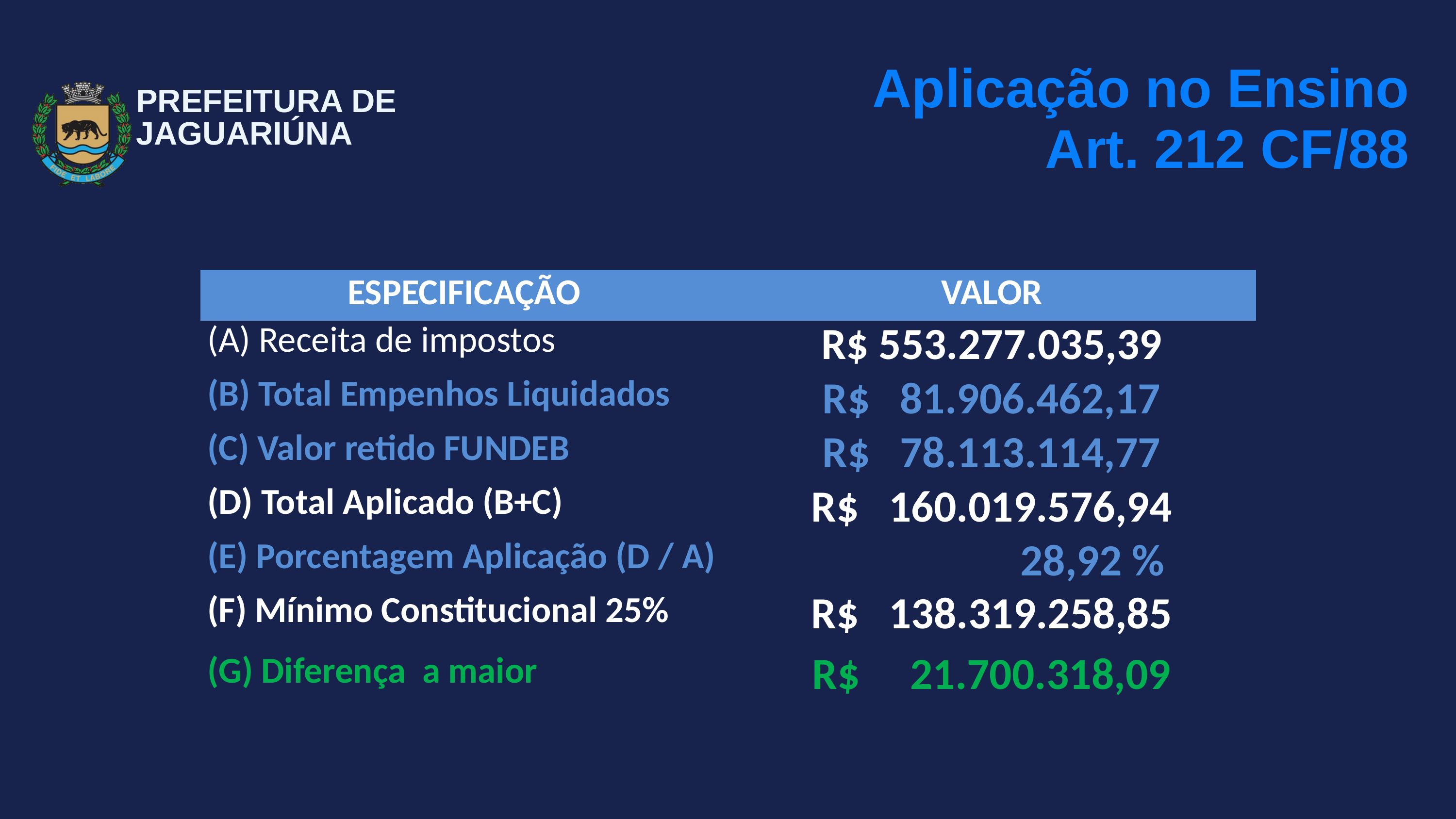

Aplicação no Ensino
Art. 212 CF/88

PREFEITURA DE JAGUARIÚNA
| ESPECIFICAÇÃO | VALOR |
| --- | --- |
| (A) Receita de impostos | R$ 553.277.035,39 |
| (B) Total Empenhos Liquidados | R$ 81.906.462,17 |
| (C) Valor retido FUNDEB | R$ 78.113.114,77 |
| (D) Total Aplicado (B+C) | R$ 160.019.576,94 |
| (E) Porcentagem Aplicação (D / A) | 28,92 % |
| (F) Mínimo Constitucional 25% | R$ 138.319.258,85 |
| (G) Diferença a maior | R$ 21.700.318,09 |